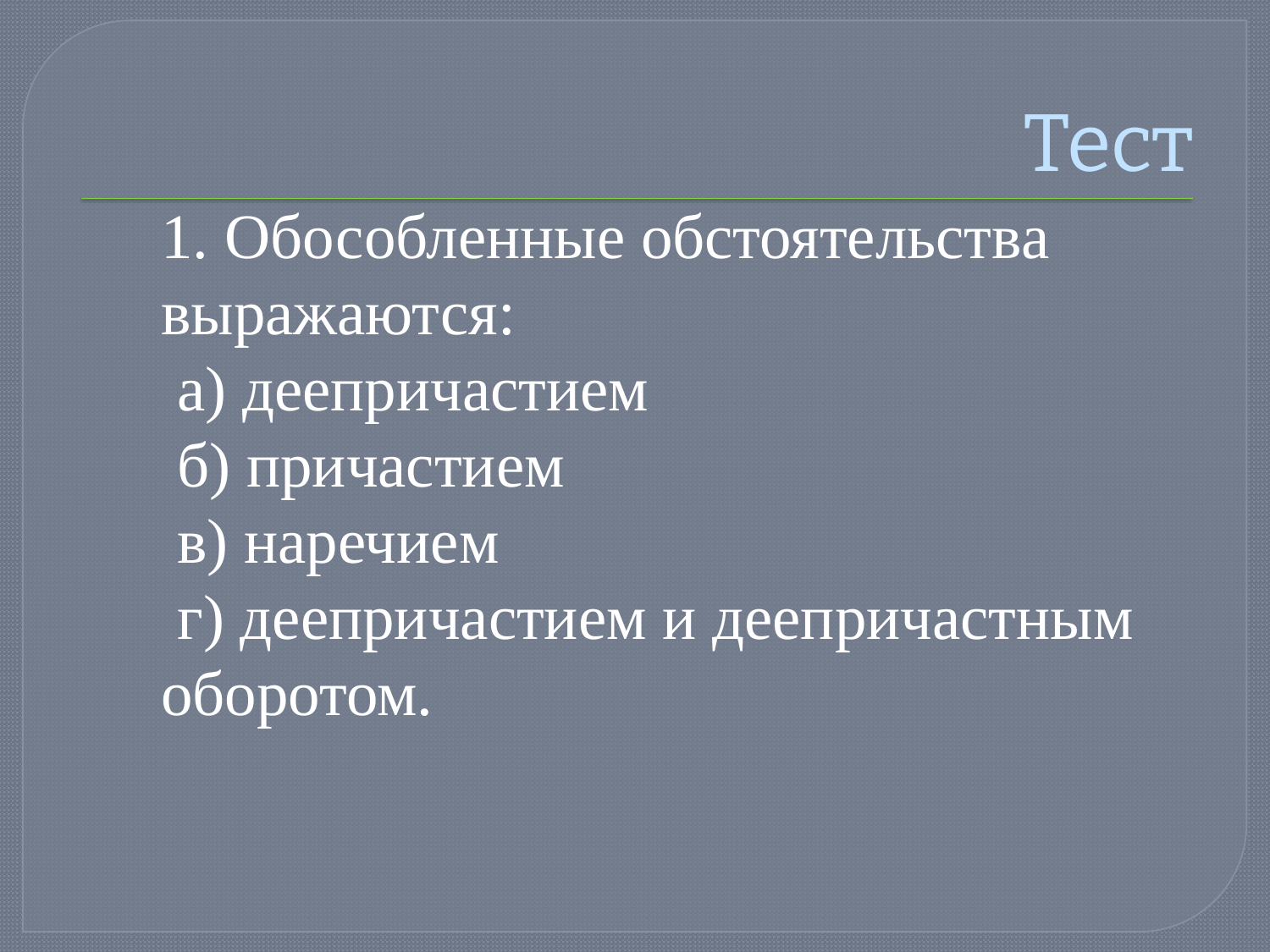

# Тест
1. Обособленные обстоятельства выражаются:
 а) деепричастием
 б) причастием
 в) наречием
 г) деепричастием и деепричастным оборотом.